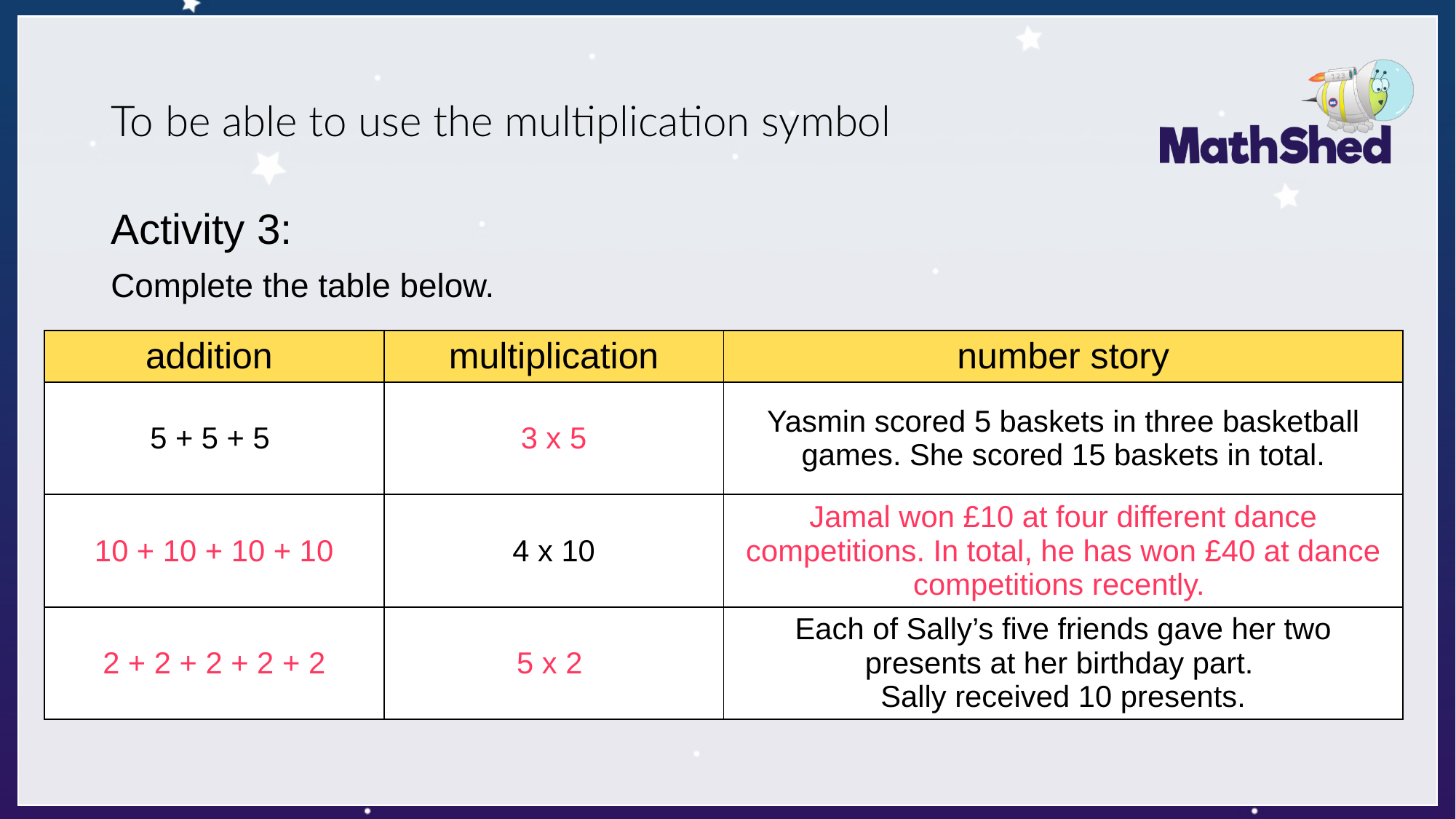

# To be able to use the multiplication symbol
Activity 3:
Complete the table below.

| addition | multiplication | number story |
| --- | --- | --- |
| 5 + 5 + 5 | 3 x 5 | Yasmin scored 5 baskets in three basketball games. She scored 15 baskets in total. |
| 10 + 10 + 10 + 10 | 4 x 10 | Jamal won £10 at four different dance competitions. In total, he has won £40 at dance competitions recently. |
| 2 + 2 + 2 + 2 + 2 | 5 x 2 | Each of Sally’s five friends gave her two presents at her birthday part. Sally received 10 presents. |